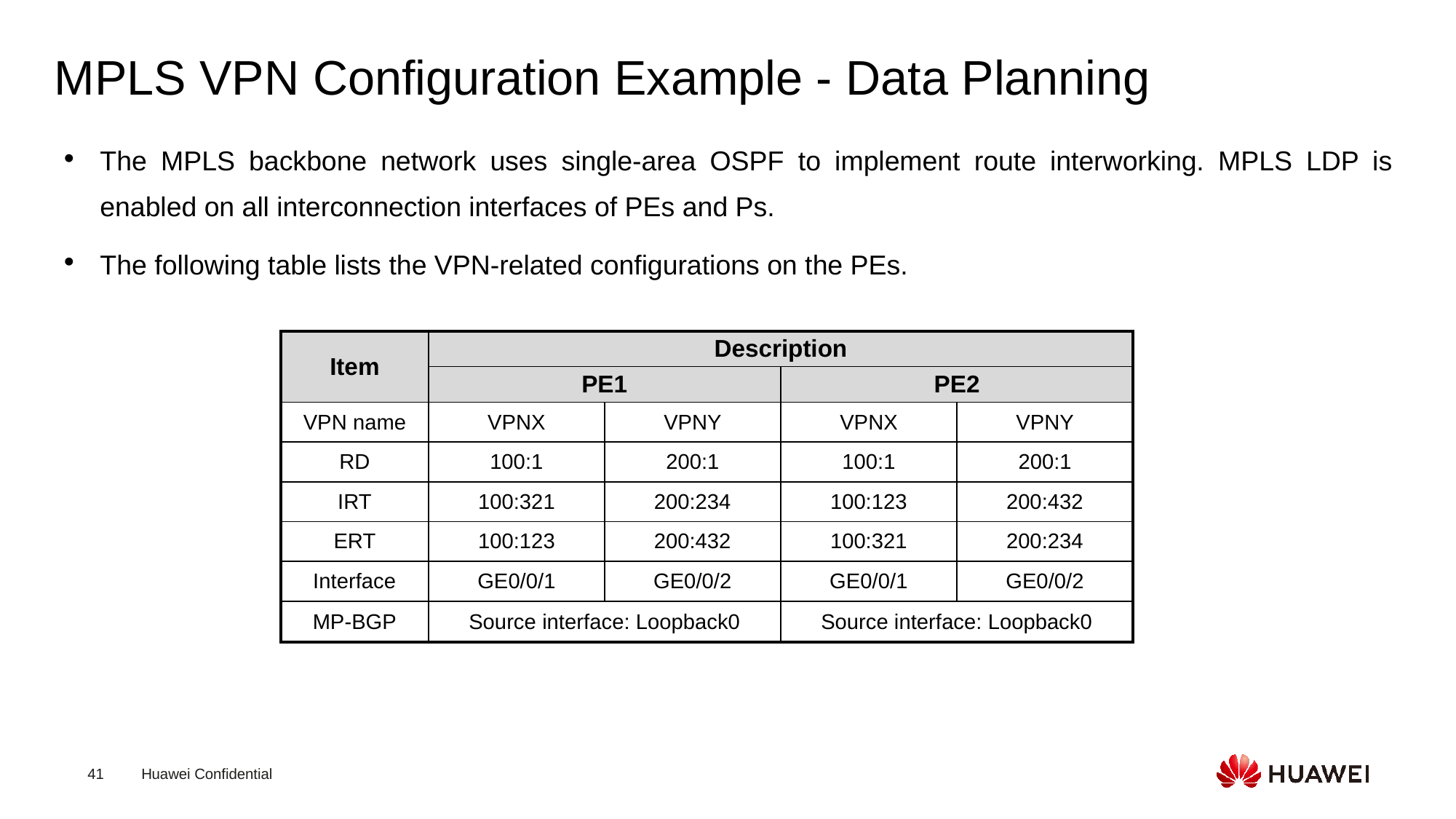

# MPLS VPN Configuration Example - Data Planning
The MPLS backbone network uses single-area OSPF to implement route interworking. MPLS LDP is enabled on all interconnection interfaces of PEs and Ps.
The following table lists the VPN-related configurations on the PEs.
| Item | Description |  |  |  |
| --- | --- | --- | --- | --- |
|  | PE1 |  | PE2 |  |
| VPN name | VPNX | VPNY | VPNX | VPNY |
| RD | 100:1 | 200:1 | 100:1 | 200:1 |
| IRT | 100:321 | 200:234 | 100:123 | 200:432 |
| ERT | 100:123 | 200:432 | 100:321 | 200:234 |
| Interface | GE0/0/1 | GE0/0/2 | GE0/0/1 | GE0/0/2 |
| MP-BGP | Source interface: Loopback0 |  | Source interface: Loopback0 |  |